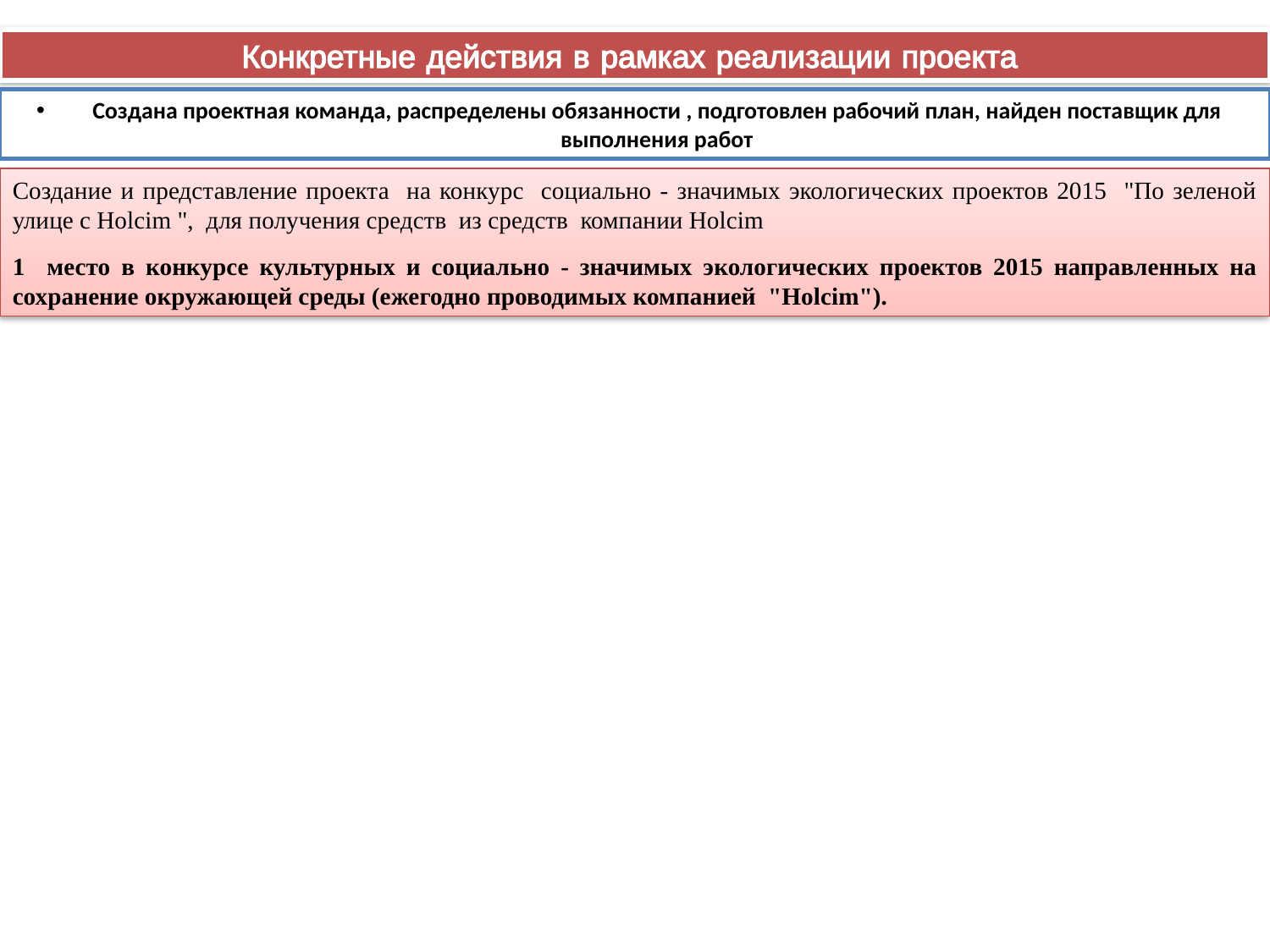

Конкретные действия в рамках реализации проекта
Создана проектная команда, распределены обязанности , подготовлен рабочий план, найден поставщик для выполнения работ
Создание и представление проекта  на конкурс  социально - значимых экологических проектов 2015  "По зеленой улице с Holcim ",  для получения средств  из средств  компании Holcim

1  место в конкурсе культурных и социально - значимых экологических проектов 2015 направленных на сохранение окружающей среды (ежегодно проводимых компанией  "Holcim").